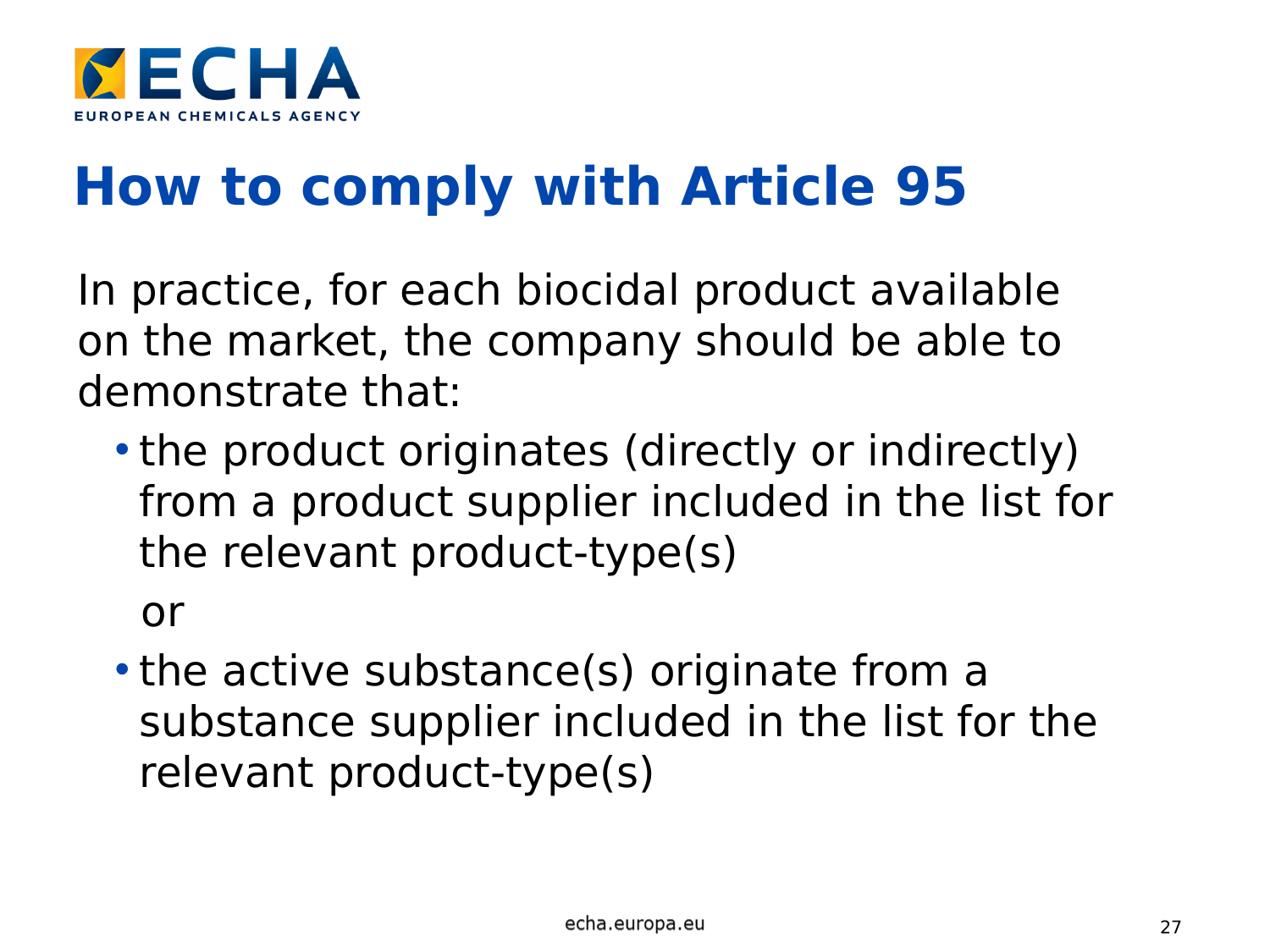

How to comply with Article 95
In practice, for each biocidal product available on the market, the company should be able to demonstrate that:
the product originates (directly or indirectly) from a product supplier included in the list for the relevant product-type(s)
or
the active substance(s) originate from a substance supplier included in the list for the relevant product-type(s)
27